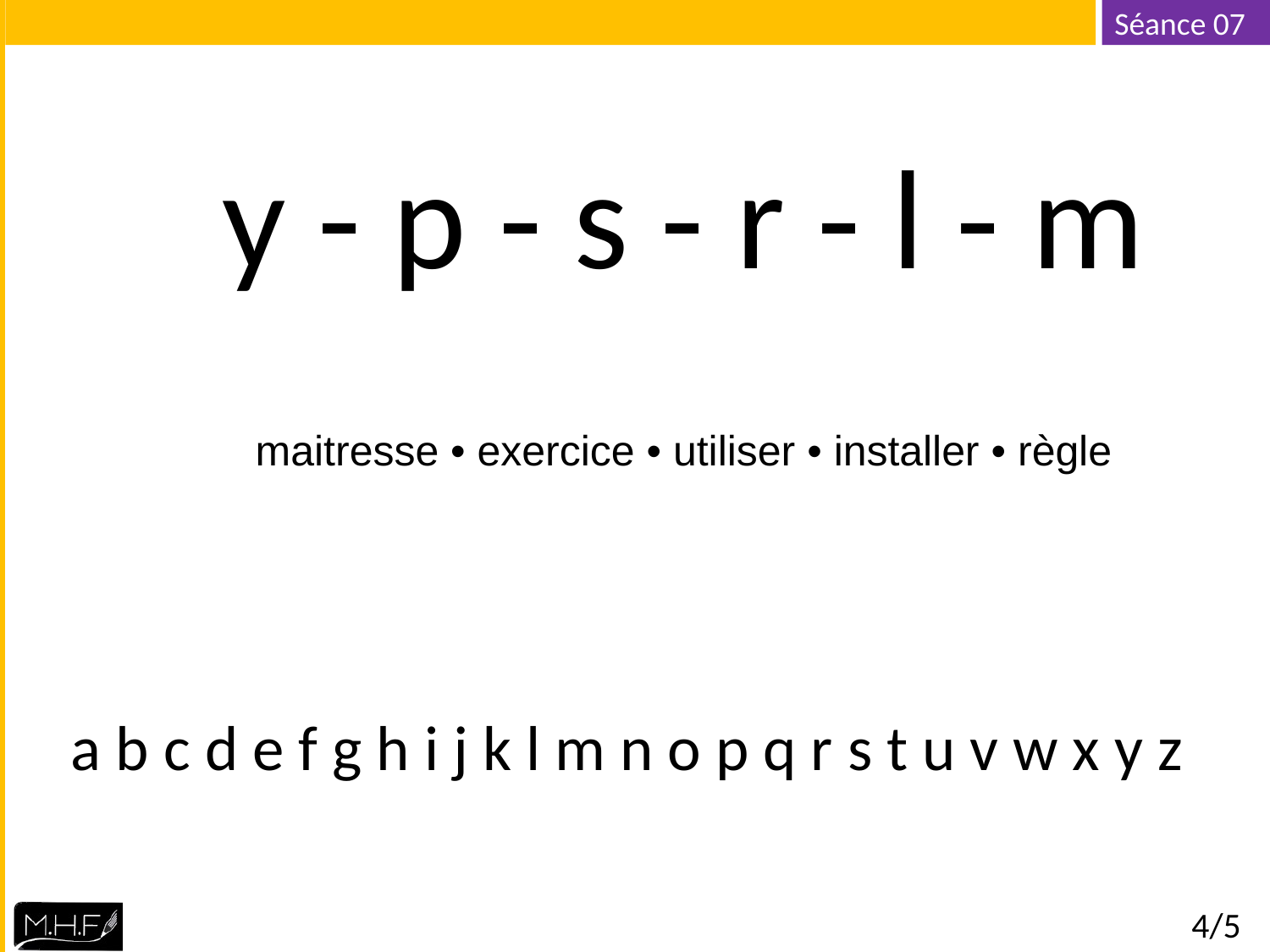

y - p - s - r - l - m
maitresse • exercice • utiliser • installer • règle
a b c d e f g h i j k l m n o p q r s t u v w x y z
4/5